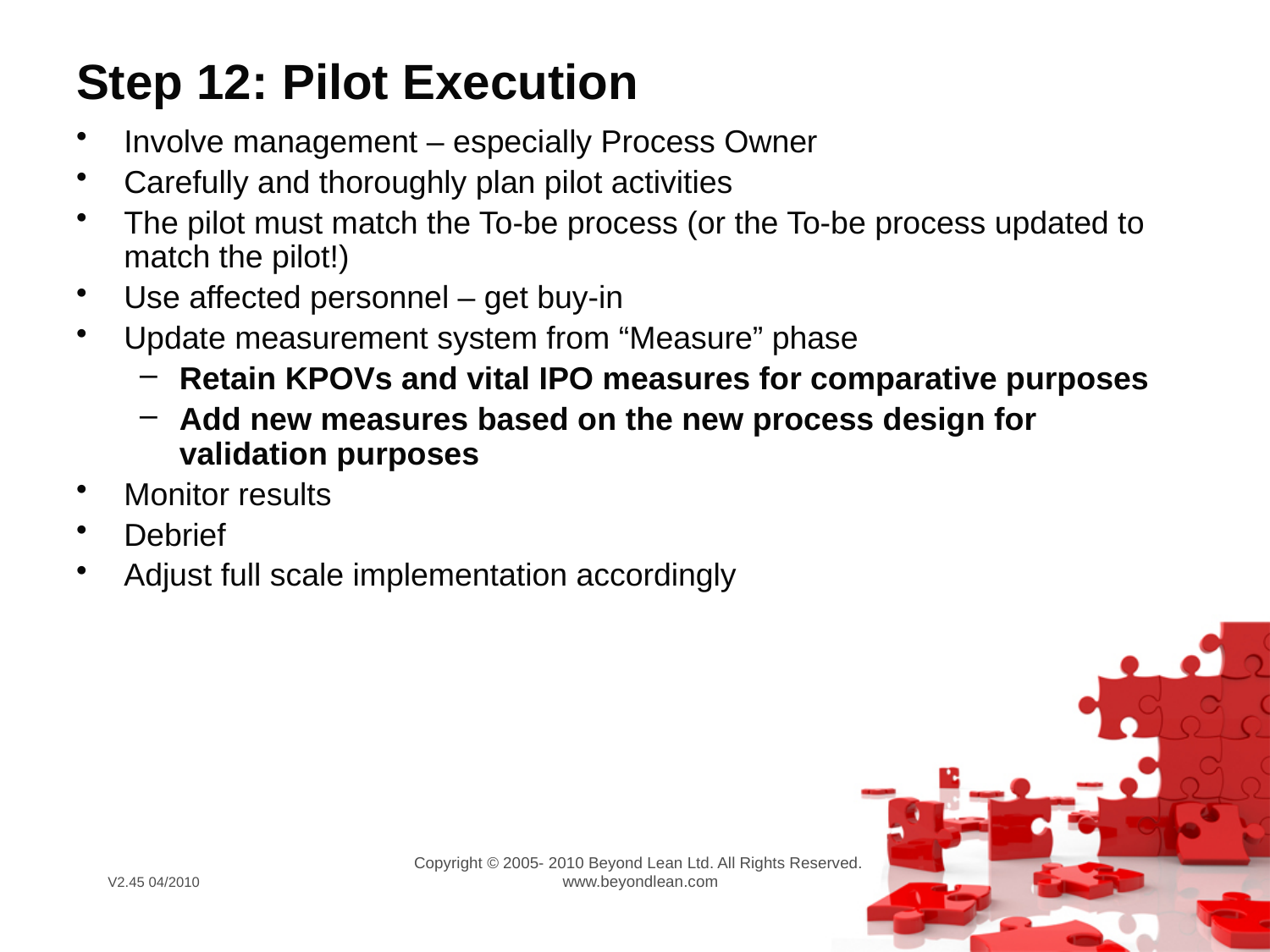

# Step 12: Pilot Execution
Involve management – especially Process Owner
Carefully and thoroughly plan pilot activities
The pilot must match the To-be process (or the To-be process updated to match the pilot!)
Use affected personnel – get buy-in
Update measurement system from “Measure” phase
Retain KPOVs and vital IPO measures for comparative purposes
Add new measures based on the new process design for validation purposes
Monitor results
Debrief
Adjust full scale implementation accordingly